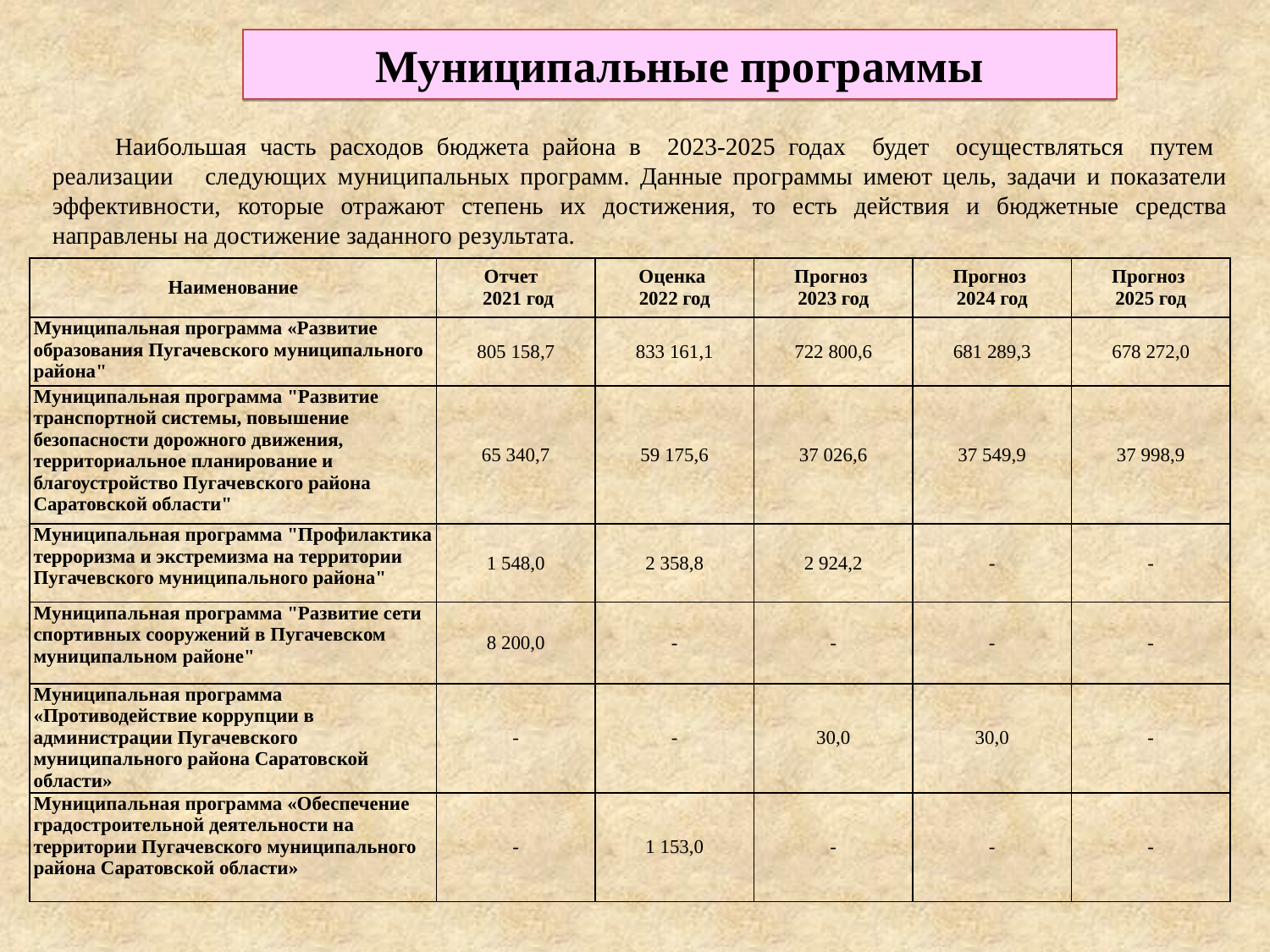

Муниципальные программы

Наибольшая часть расходов бюджета района в  2023-2025 годах  будет  осуществляться  путем  реализации   следующих муниципальных программ. Данные программы имеют цель, задачи и показатели эффективности, которые отражают степень их достижения, то есть действия и бюджетные средства направлены на достижение заданного результата.

| Наименование | Отчет 2021 год | Оценка 2022 год | Прогноз 2023 год | Прогноз 2024 год | Прогноз 2025 год |
| --- | --- | --- | --- | --- | --- |
| Муниципальная программа «Развитие образования Пугачевского муниципального района" | 805 158,7 | 833 161,1 | 722 800,6 | 681 289,3 | 678 272,0 |
| Муниципальная программа "Развитие транспортной системы, повышение безопасности дорожного движения, территориальное планирование и благоустройство Пугачевского района Саратовской области" | 65 340,7 | 59 175,6 | 37 026,6 | 37 549,9 | 37 998,9 |
| Муниципальная программа "Профилактика терроризма и экстремизма на территории Пугачевского муниципального района" | 1 548,0 | 2 358,8 | 2 924,2 | - | - |
| Муниципальная программа "Развитие сети спортивных сооружений в Пугачевском муниципальном районе" | 8 200,0 | - | - | - | - |
| Муниципальная программа «Противодействие коррупции в администрации Пугачевского муниципального района Саратовской области» | - | - | 30,0 | 30,0 | - |
| Муниципальная программа «Обеспечение градостроительной деятельности на территории Пугачевского муниципального района Саратовской области» | - | 1 153,0 | - | - | - |